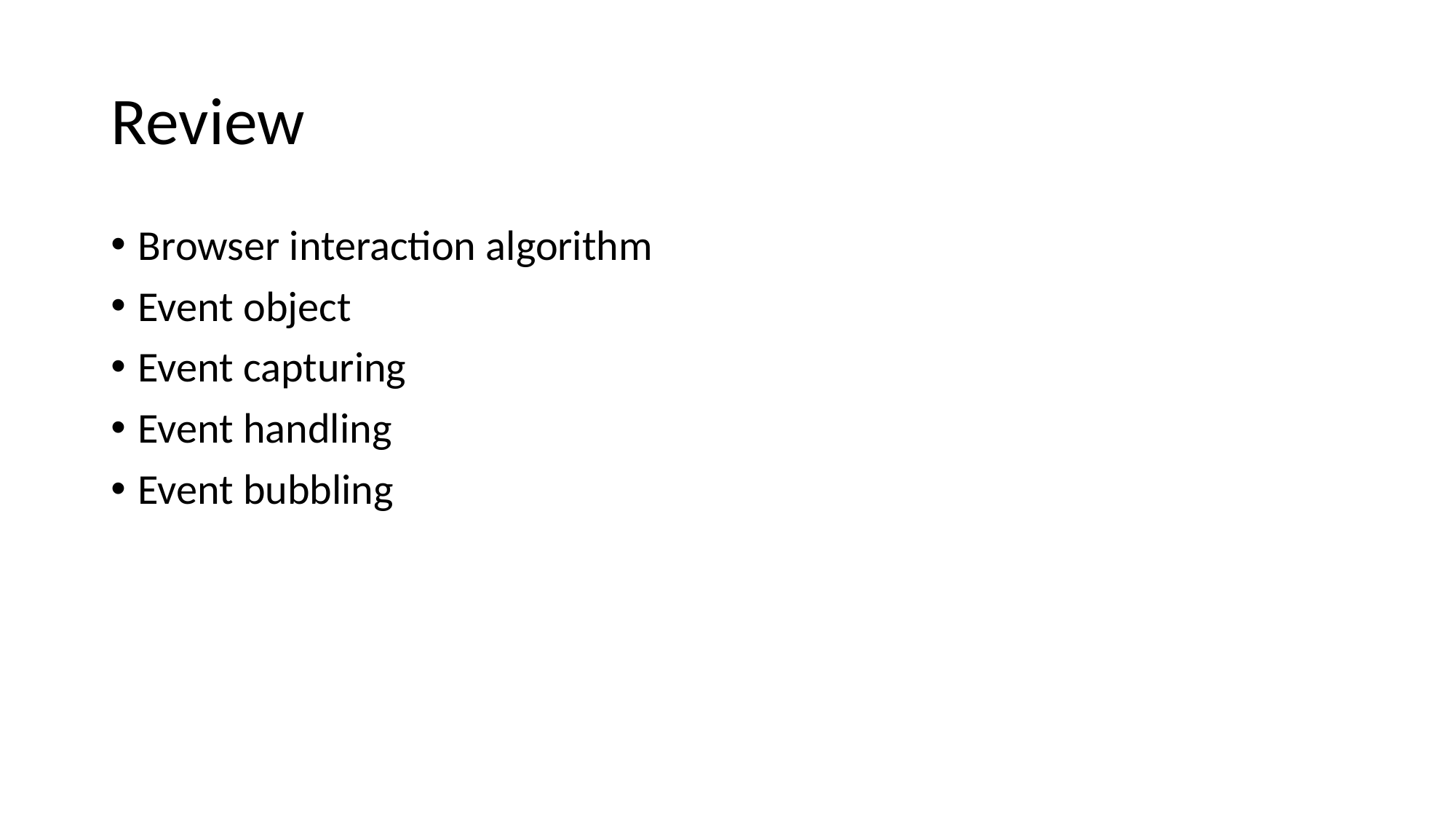

# Review
Browser interaction algorithm
Event object
Event capturing
Event handling
Event bubbling